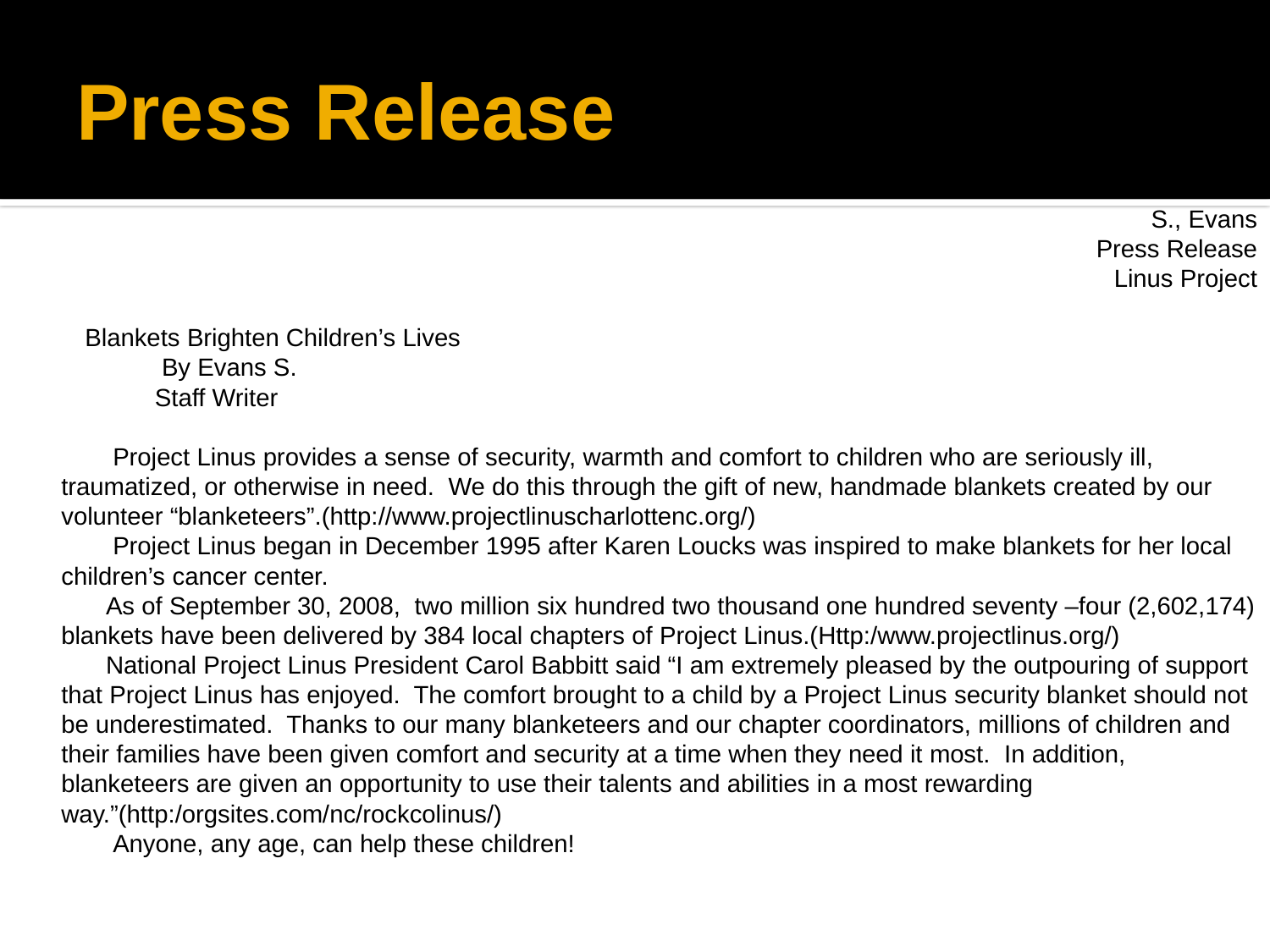

# Press Release
S., Evans
Press Release
Linus Project

         Blankets Brighten Children’s Lives
                    By Evans S.
                   Staff Writer

             Project Linus provides a sense of security, warmth and comfort to children who are seriously ill, traumatized, or otherwise in need.  We do this through the gift of new, handmade blankets created by our volunteer “blanketeers”.(http://www.projectlinuscharlottenc.org/)
             Project Linus began in December 1995 after Karen Loucks was inspired to make blankets for her local children’s cancer center.
            As of September 30, 2008,  two million six hundred two thousand one hundred seventy –four (2,602,174) blankets have been delivered by 384 local chapters of Project Linus.(Http:/www.projectlinus.org/)
            National Project Linus President Carol Babbitt said “I am extremely pleased by the outpouring of support that Project Linus has enjoyed.  The comfort brought to a child by a Project Linus security blanket should not be underestimated.  Thanks to our many blanketeers and our chapter coordinators, millions of children and their families have been given comfort and security at a time when they need it most.  In addition, blanketeers are given an opportunity to use their talents and abilities in a most rewarding way.”(http:/orgsites.com/nc/rockcolinus/)
             Anyone, any age, can help these children!